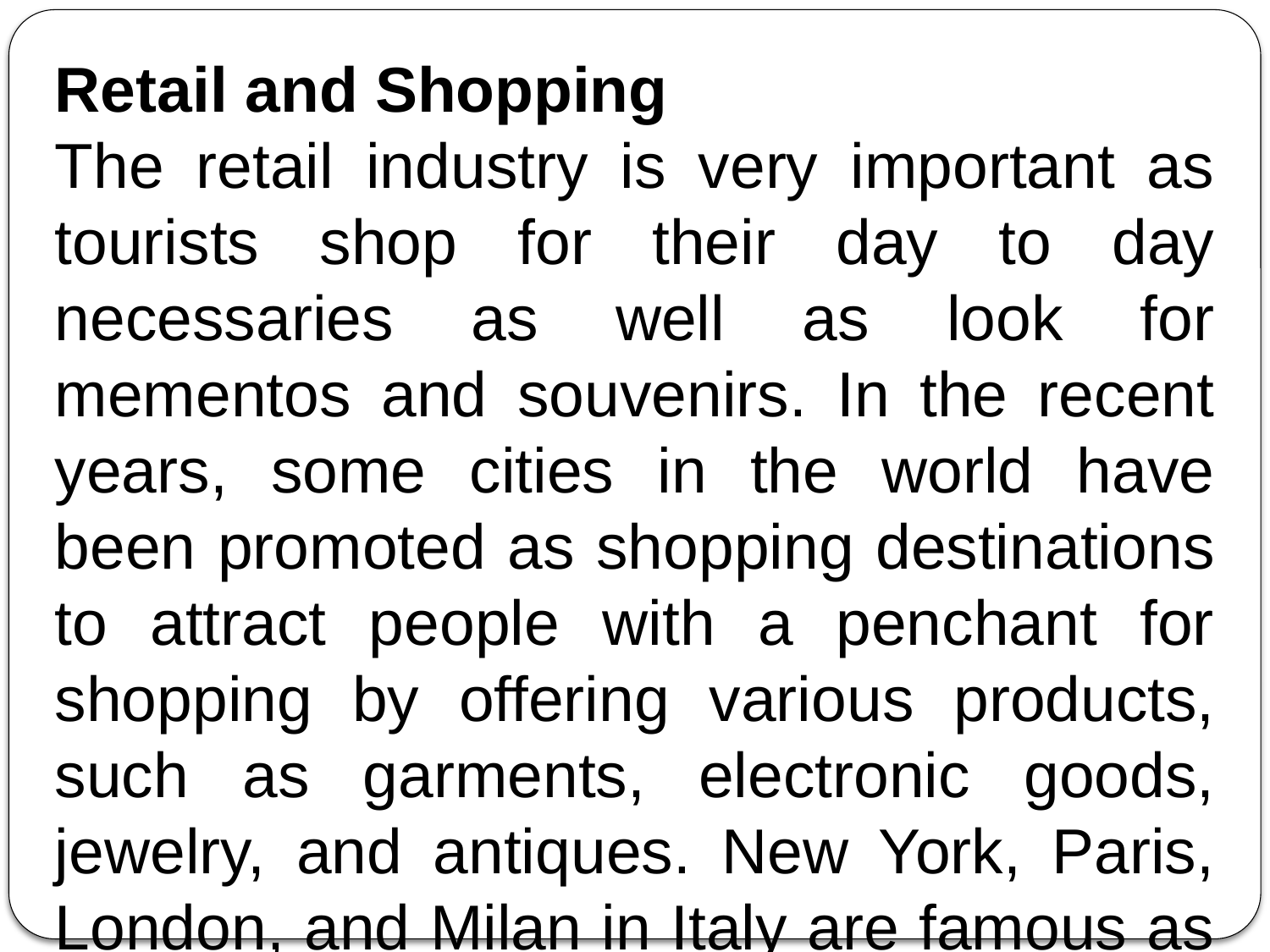

Retail and Shopping
The retail industry is very important as tourists shop for their day to day necessaries as well as look for mementos and souvenirs. In the recent years, some cities in the world have been promoted as shopping destinations to attract people with a penchant for shopping by offering various products, such as garments, electronic goods, jewelry, and antiques. New York, Paris, London, and Milan in Italy are famous as fashion havens of the world.